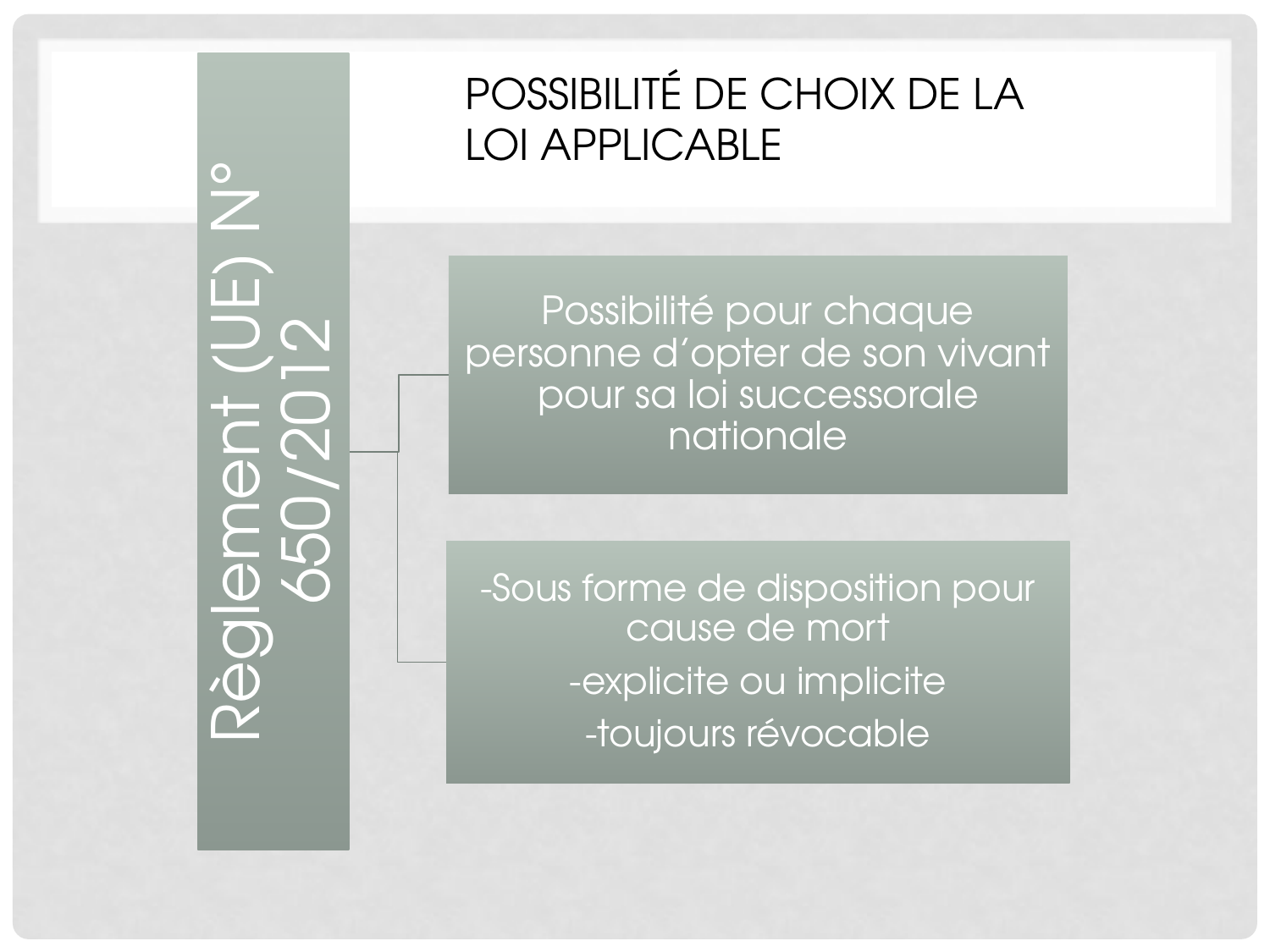

Règlement (UE) N° 650/2012
Possibilité pour chaque personne d’opter de son vivant pour sa loi successorale nationale
-Sous forme de disposition pour cause de mort
-explicite ou implicite
-toujours révocable
POSSIBILITÉ DE CHOIX DE LA LOI APPLICABLE